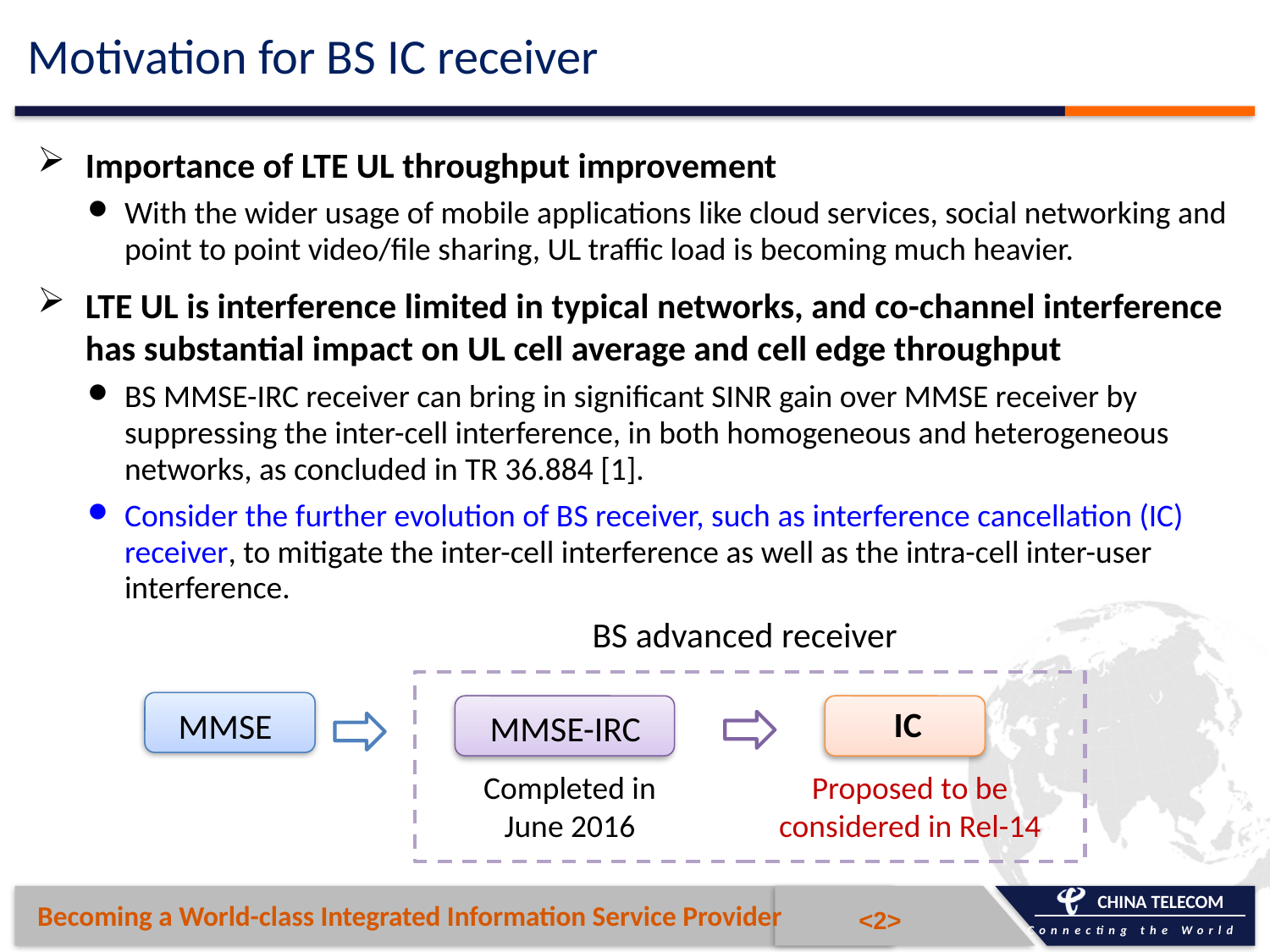

# Motivation for BS IC receiver
Importance of LTE UL throughput improvement
With the wider usage of mobile applications like cloud services, social networking and point to point video/file sharing, UL traffic load is becoming much heavier.
LTE UL is interference limited in typical networks, and co-channel interference has substantial impact on UL cell average and cell edge throughput
BS MMSE-IRC receiver can bring in significant SINR gain over MMSE receiver by suppressing the inter-cell interference, in both homogeneous and heterogeneous networks, as concluded in TR 36.884 [1].
Consider the further evolution of BS receiver, such as interference cancellation (IC) receiver, to mitigate the inter-cell interference as well as the intra-cell inter-user interference.
BS advanced receiver

IC
MMSE
MMSE-IRC

Completed in June 2016
Proposed to be considered in Rel-14